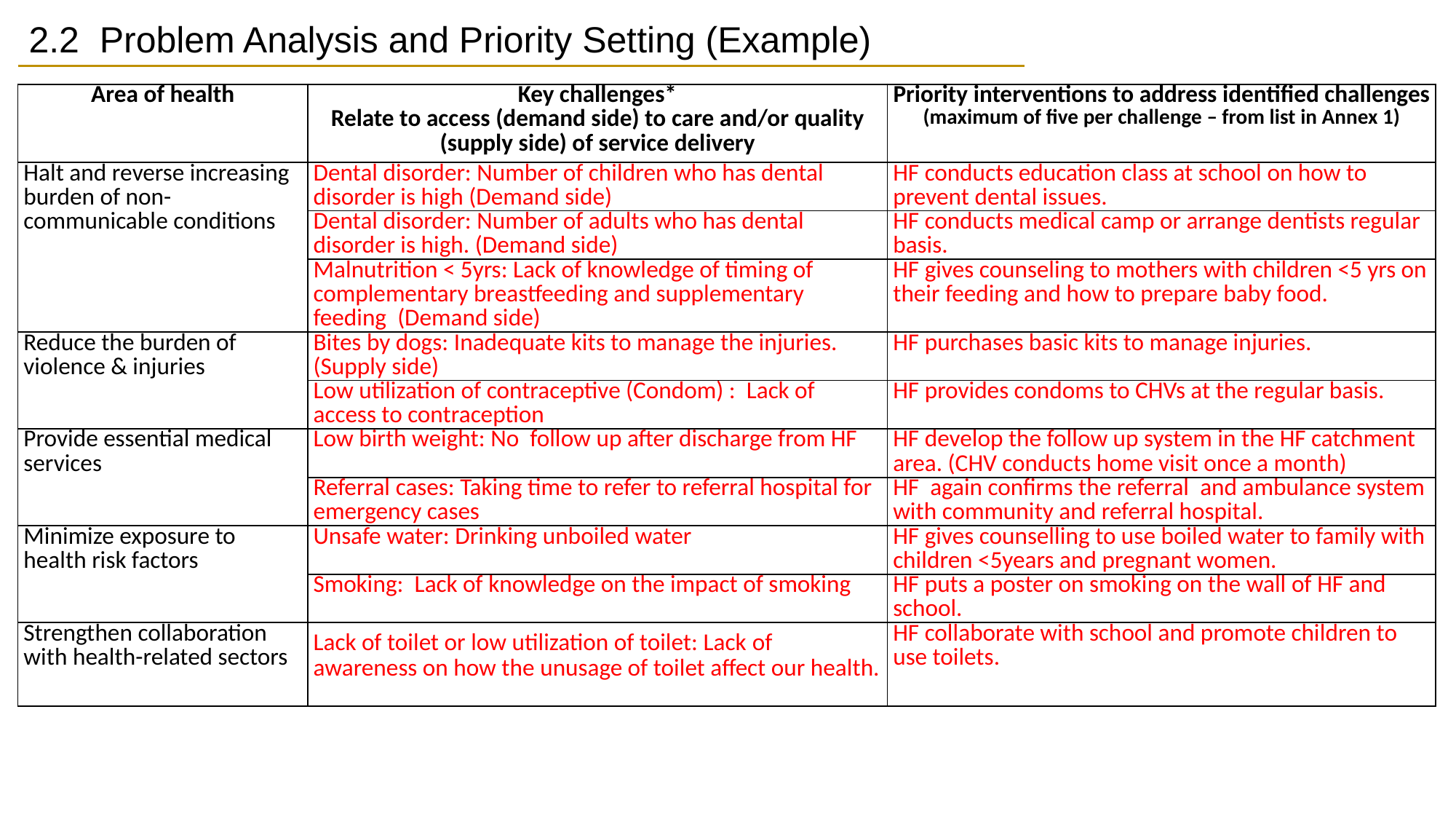

| 2.2 Problem Analysis and Priority Setting (Example) |
| --- |
| Area of health | Key challenges\* Relate to access (demand side) to care and/or quality (supply side) of service delivery | Priority interventions to address identified challenges (maximum of five per challenge – from list in Annex 1) |
| --- | --- | --- |
| Halt and reverse increasing burden of non-communicable conditions | Dental disorder: Number of children who has dental disorder is high (Demand side) | HF conducts education class at school on how to prevent dental issues. |
|  | Dental disorder: Number of adults who has dental disorder is high. (Demand side) | HF conducts medical camp or arrange dentists regular basis. |
|  | Malnutrition < 5yrs: Lack of knowledge of timing of complementary breastfeeding and supplementary feeding (Demand side) | HF gives counseling to mothers with children <5 yrs on their feeding and how to prepare baby food. |
| Reduce the burden of violence & injuries | Bites by dogs: Inadequate kits to manage the injuries. (Supply side) | HF purchases basic kits to manage injuries. |
|  | Low utilization of contraceptive (Condom) : Lack of access to contraception | HF provides condoms to CHVs at the regular basis. |
| Provide essential medical services | Low birth weight: No follow up after discharge from HF | HF develop the follow up system in the HF catchment area. (CHV conducts home visit once a month) |
|  | Referral cases: Taking time to refer to referral hospital for emergency cases | HF again confirms the referral and ambulance system with community and referral hospital. |
| Minimize exposure to health risk factors | Unsafe water: Drinking unboiled water | HF gives counselling to use boiled water to family with children <5years and pregnant women. |
|  | Smoking: Lack of knowledge on the impact of smoking | HF puts a poster on smoking on the wall of HF and school. |
| Strengthen collaboration with health-related sectors | Lack of toilet or low utilization of toilet: Lack of　awareness on how the unusage of toilet affect our health. | HF collaborate with school and promote children to use toilets. |